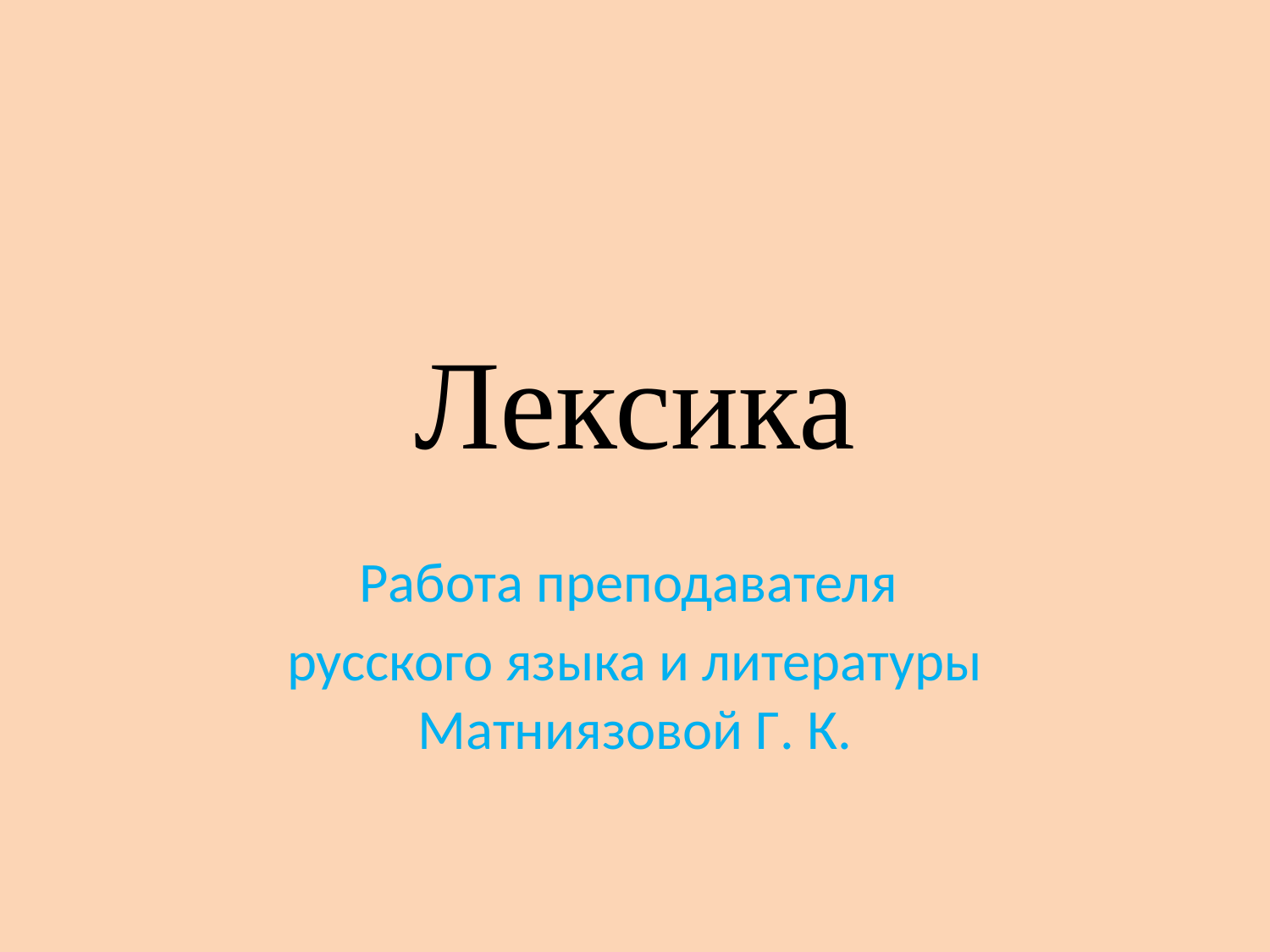

# Лексика
Работа преподавателя
русского языка и литературы Матниязовой Г. К.